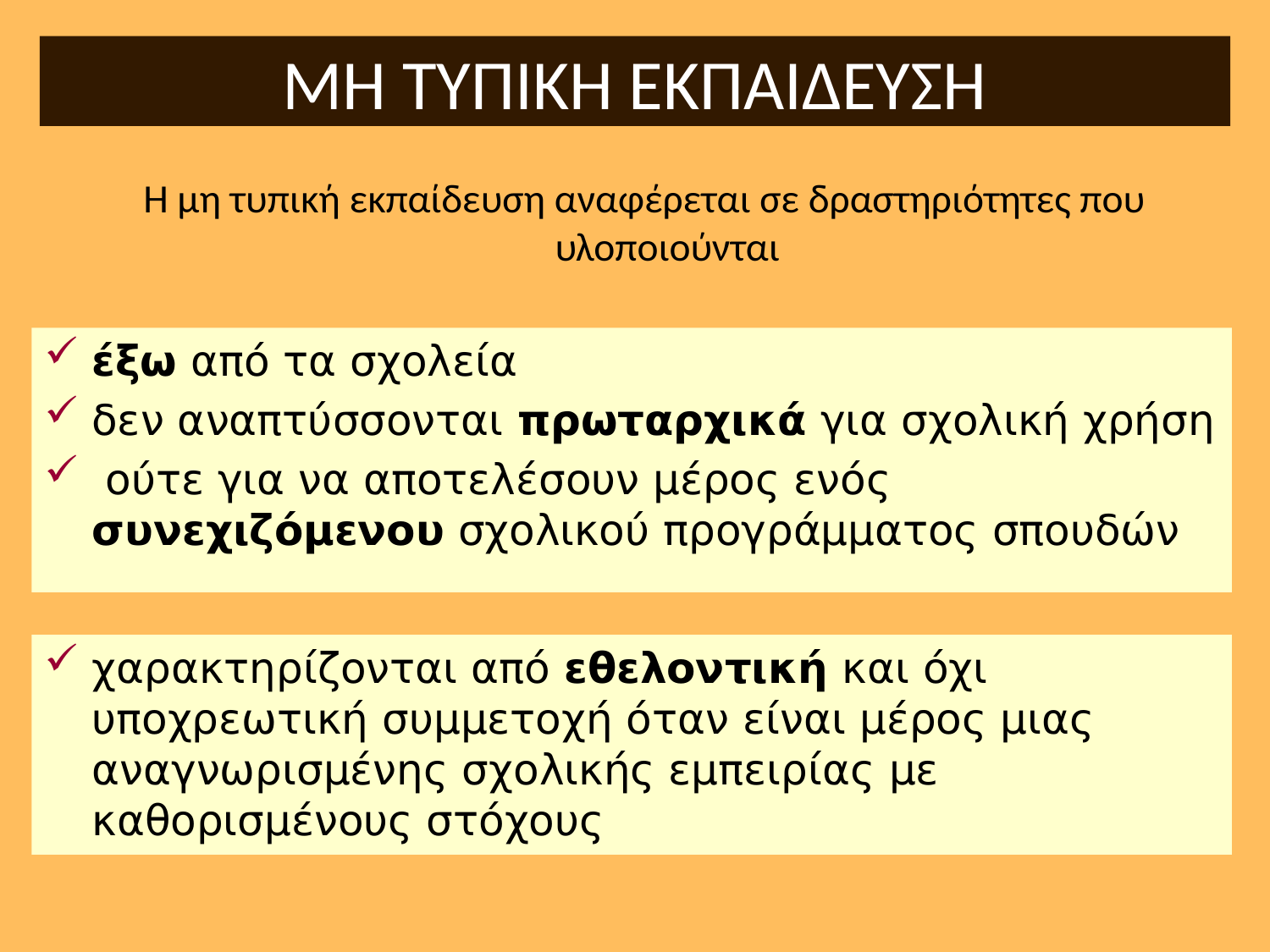

# ΜΗ ΤΥΠΙΚΗ ΕΚΠΑΙΔΕΥΣΗ
Η μη τυπική εκπαίδευση αναφέρεται σε δραστηριότητες που υλοποιούνται
έξω από τα σχολεία
δεν αναπτύσσονται πρωταρχικά για σχολική χρήση
 ούτε για να αποτελέσουν μέρος ενός συνεχιζόμενου σχολικού προγράμματος σπουδών

χαρακτηρίζονται από εθελοντική και όχι υποχρεωτική συμμετοχή όταν είναι μέρος μιας αναγνωρισμένης σχολικής εμπειρίας με καθορισμένους στόχους